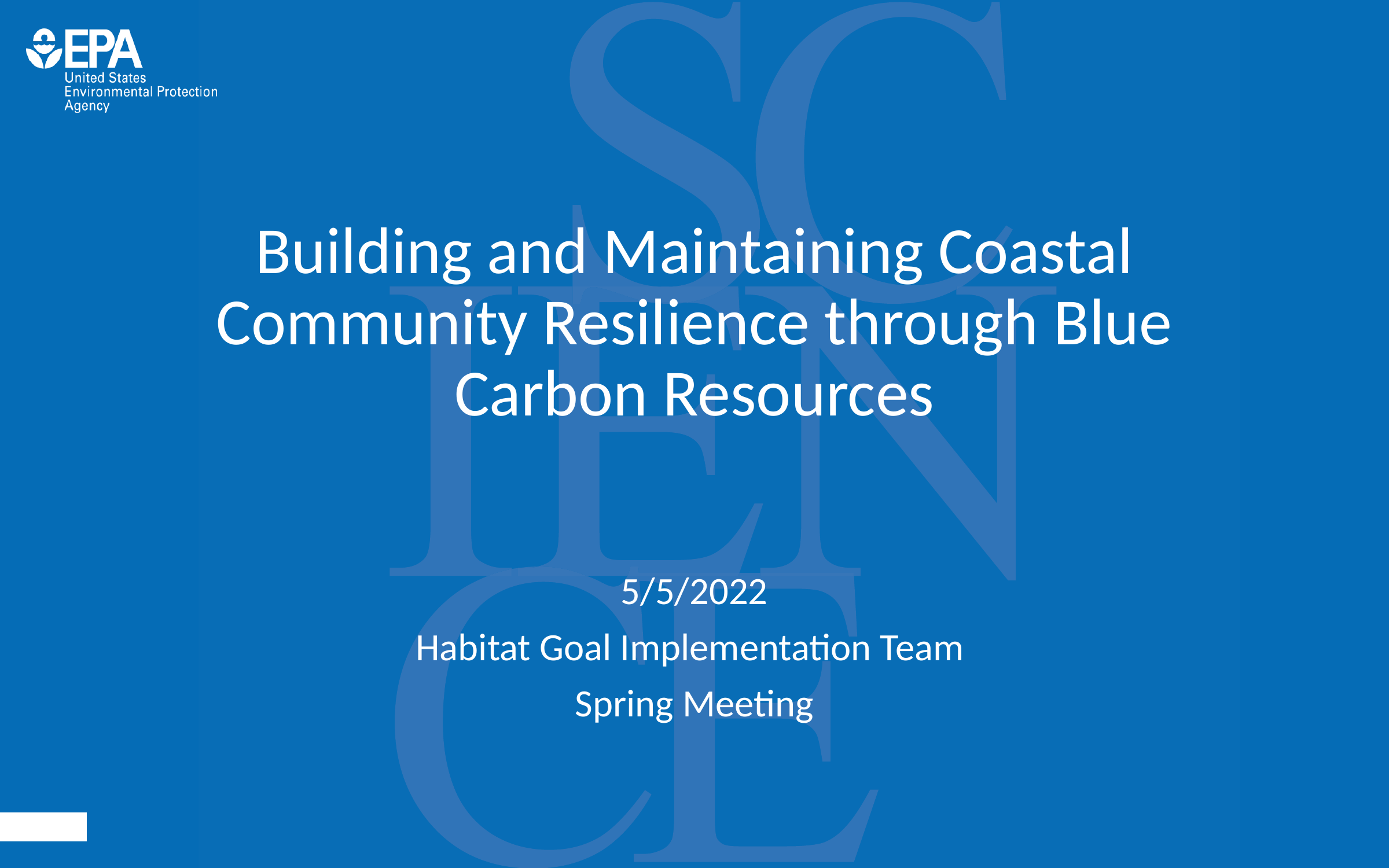

# Building and Maintaining Coastal Community Resilience through Blue Carbon Resources
5/5/2022
Habitat Goal Implementation Team
Spring Meeting